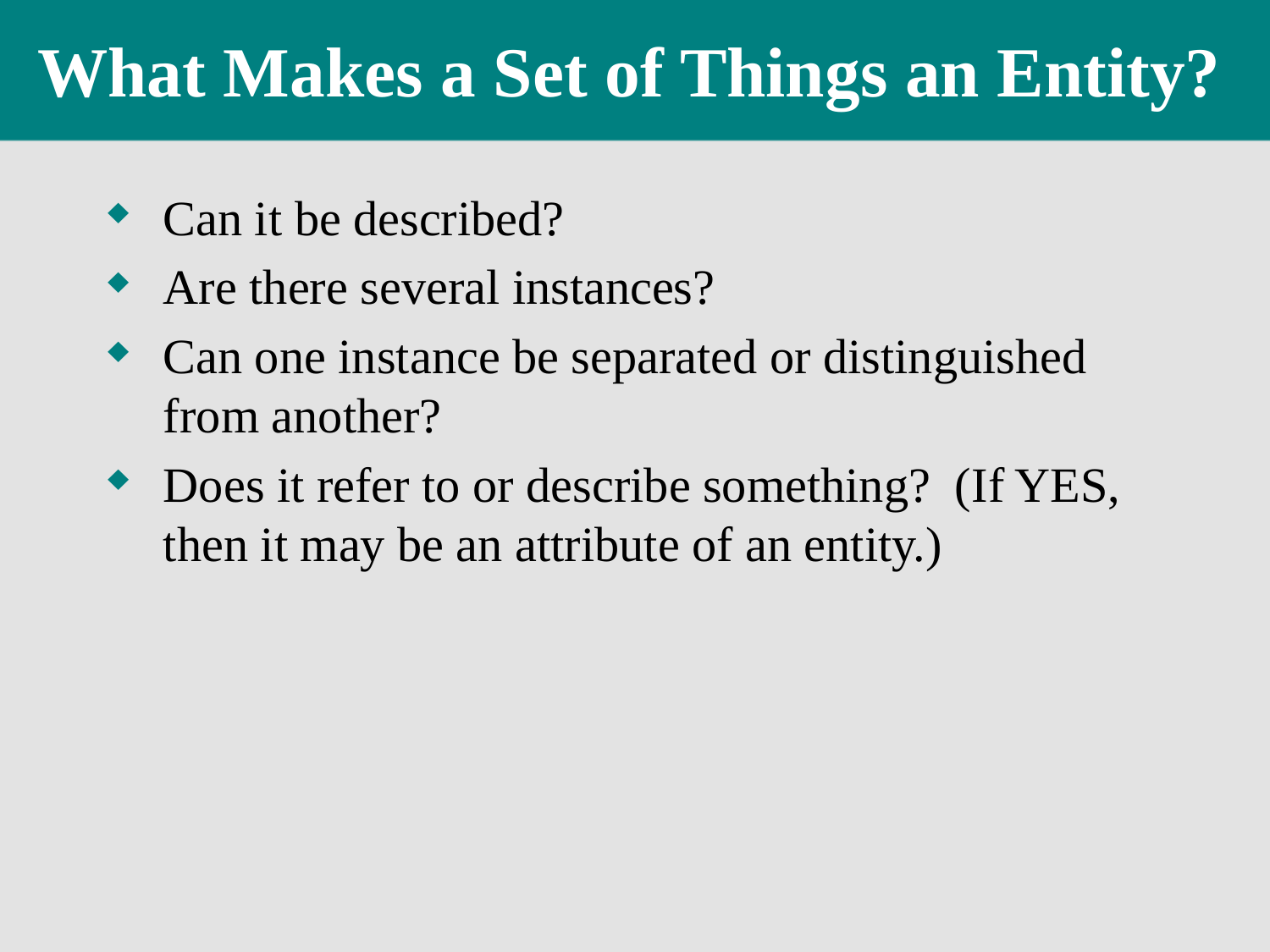

# What Makes a Set of Things an Entity?
Can it be described?
Are there several instances?
Can one instance be separated or distinguished from another?
Does it refer to or describe something?  (If YES, then it may be an attribute of an entity.)